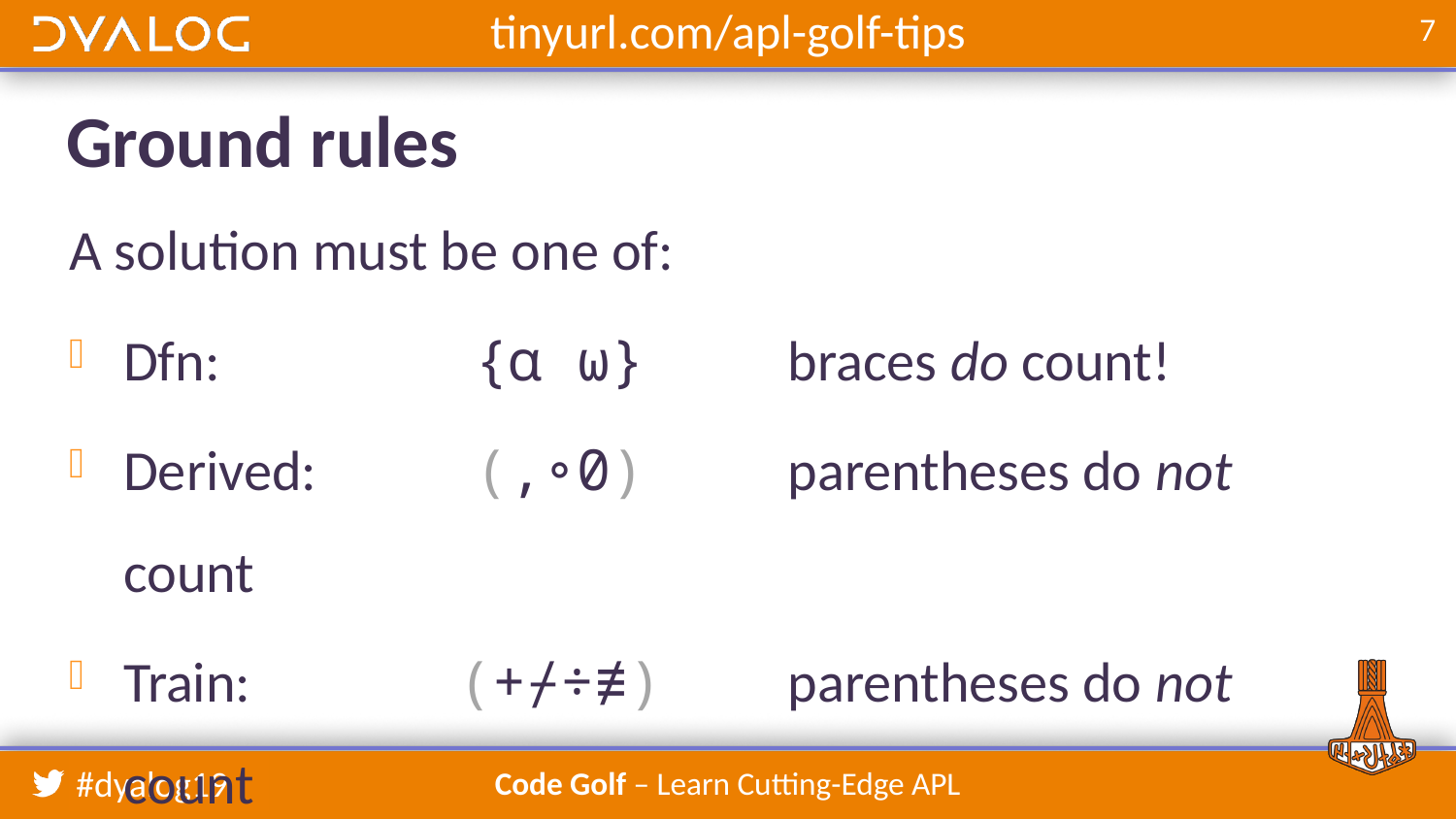

# Ground rules
A solution must be one of:
Dfn:	{⍺ ⍵}	braces do count!
Derived:	(,∘0)	parentheses do not count
Train:	(+⌿÷≢)	parentheses do not count
Because f←…